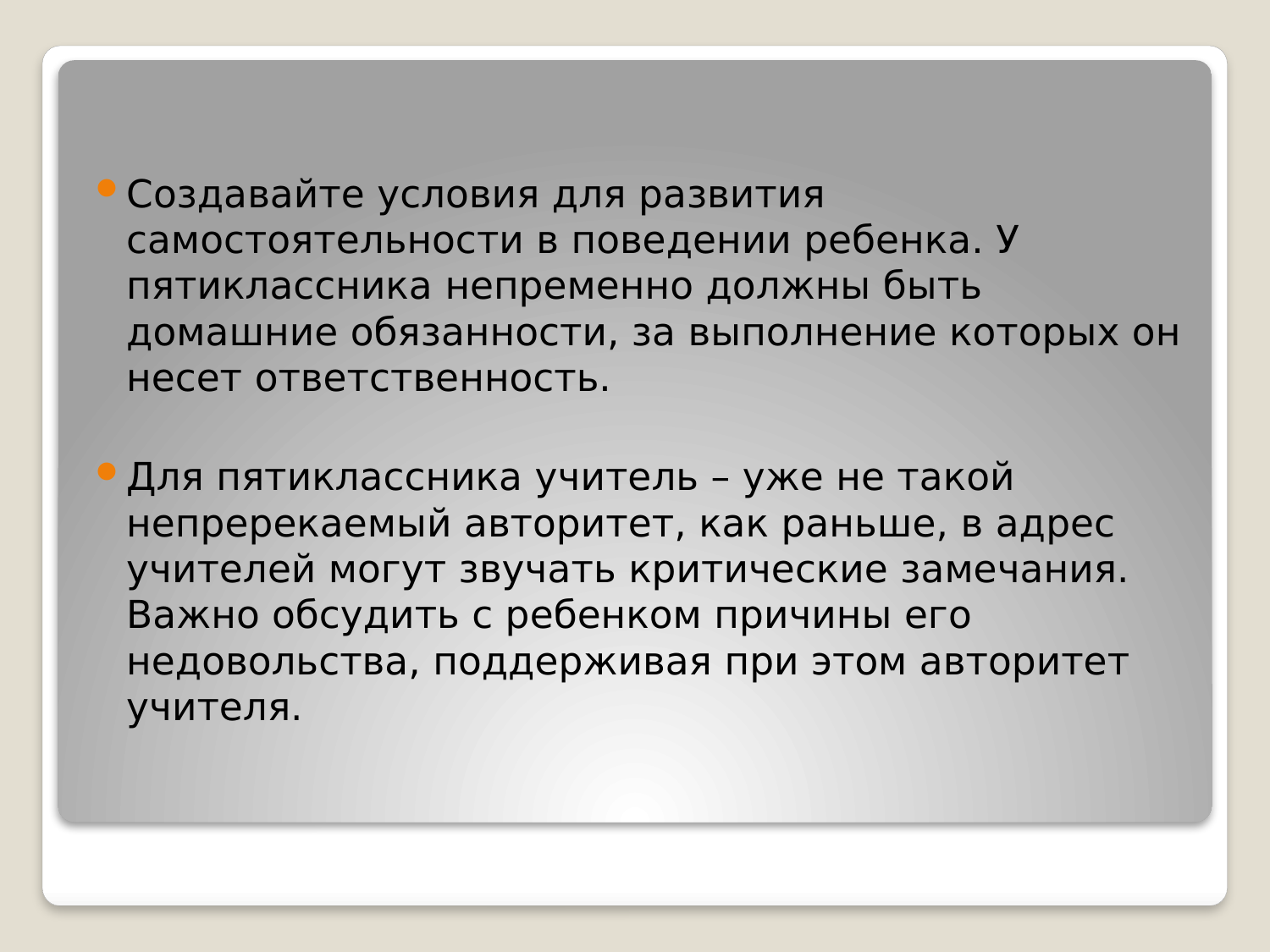

Создавайте условия для развития самостоятельности в поведении ребенка. У пятиклассника непременно должны быть домашние обязанности, за выполнение которых он несет ответственность.

Для пятиклассника учитель – уже не такой непререкаемый авторитет, как раньше, в адрес учителей могут звучать критические замечания. Важно обсудить с ребенком причины его недовольства, поддерживая при этом авторитет учителя.